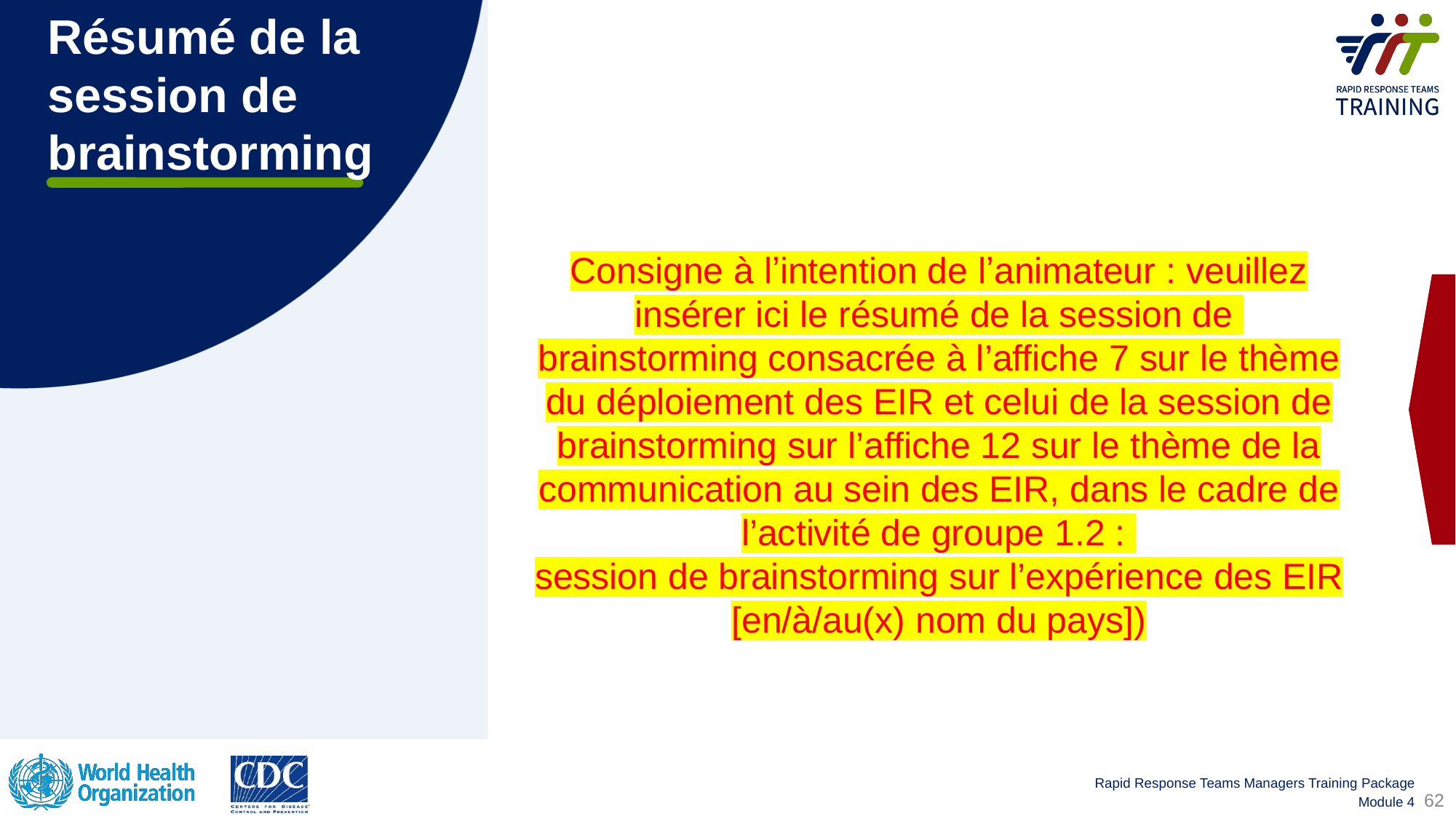

Résumé de la session de brainstorming
Consigne à lʼintention de lʼanimateur : veuillez insérer ici le résumé de la session de  brainstorming consacrée à l’affiche 7 sur le thème du déploiement des EIR et celui de la session de brainstorming sur l’affiche 12 sur le thème de la communication au sein des EIR, dans le cadre de l’activité de groupe 1.2 :
session de brainstorming sur l’expérience des EIR [en/à/au(x) nom du pays])

62